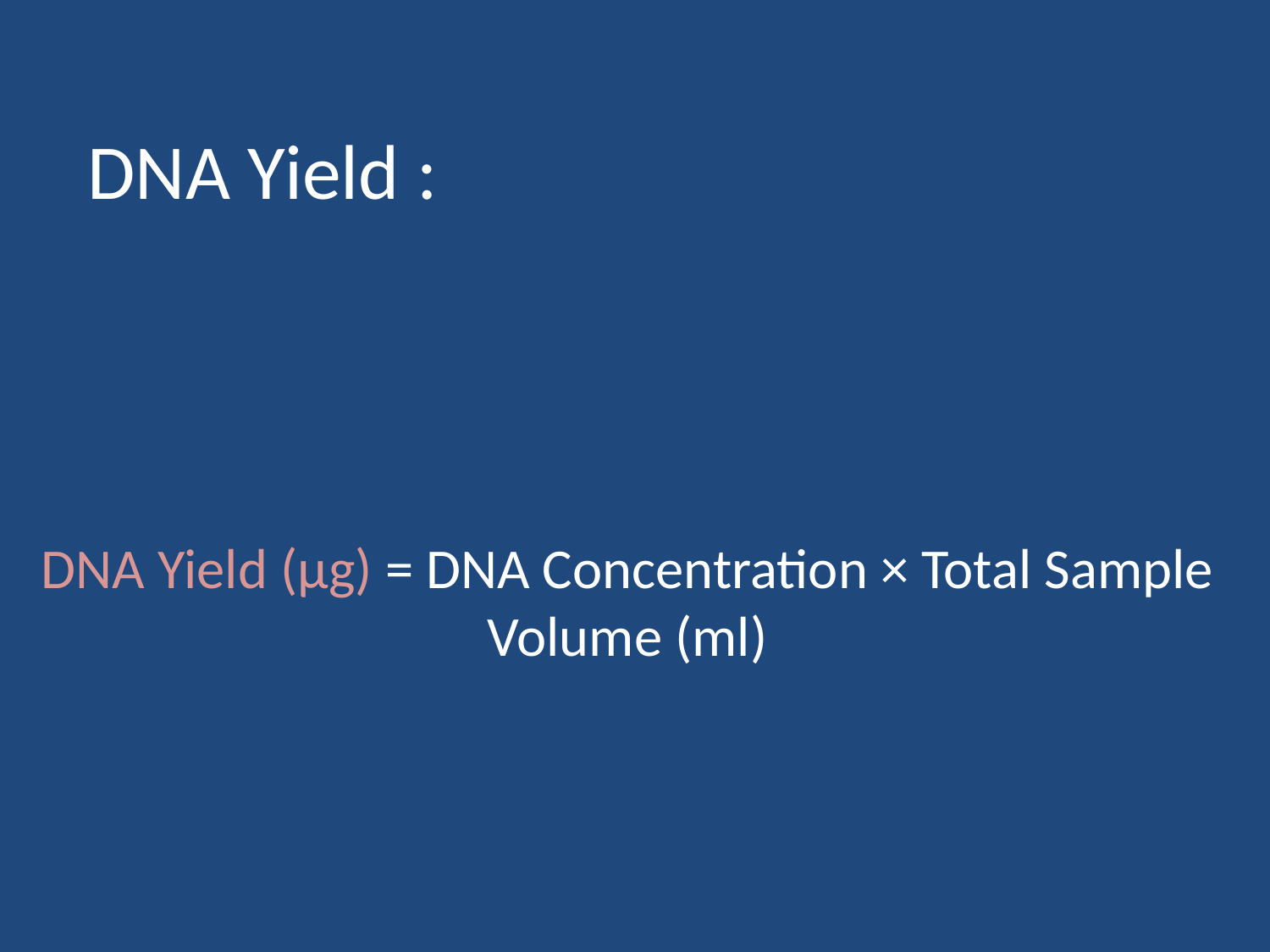

# DNA Yield :
DNA Yield (µg) = DNA Concentration × Total Sample Volume (ml)